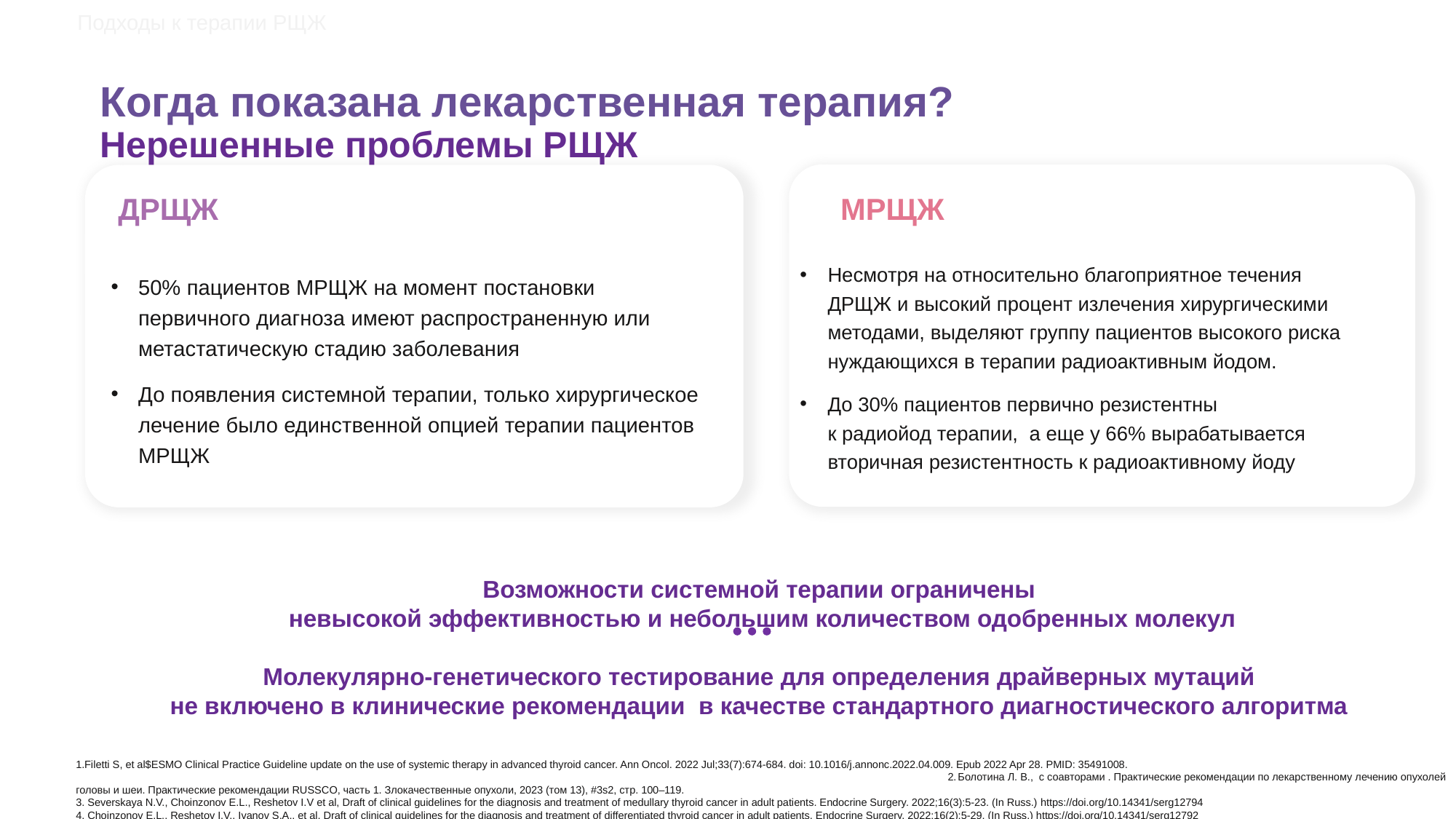

Подходы к терапии РЩЖ
# Когда показана лекарственная терапия? Нерешенные проблемы РЩЖ

ДРЩЖ
МРЩЖ
Несмотря на относительно благоприятное течения ДРЩЖ и высокий процент излечения хирургическими методами, выделяют группу пациентов высокого риска нуждающихся в терапии радиоактивным йодом.
До 30% пациентов первично резистентны
к радиойод терапии,  а еще у 66% вырабатывается вторичная резистентность к радиоактивному йоду
50% пациентов МРЩЖ на момент постановки первичного диагноза имеют распространенную или метастатическую стадию заболевания
До появления системной терапии, только хирургическое лечение было единственной опцией терапии пациентов МРЩЖ
Возможности системной терапии ограничены
невысокой эффективностью и небольшим количеством одобренных молекул

Молекулярно-генетического тестирование для определения драйверных мутаций
не включено в клинические рекомендации  в качестве стандартного диагностического алгоритма

1.Filetti S, et al$ESMO Clinical Practice Guideline update on the use of systemic therapy in advanced thyroid cancer. Ann Oncol. 2022 Jul;33(7):674-684. doi: 10.1016/j.annonc.2022.04.009. Epub 2022 Apr 28. PMID: 35491008.                                                                                                                                                                                                                                                                                                                                                                                                                          2.Болотина Л. В.,  с соавторами . Практические рекомендации по лекарственному лечению опухолей головы и шеи. Практические рекомендации RUSSCO, часть 1. Злокачественные опухоли, 2023 (том 13), #3s2, стр. 100–119.
3. Severskaya N.V., Choinzonov E.L., Reshetov I.V et al, Draft of clinical guidelines for the diagnosis and treatment of medullary thyroid cancer in adult patients. Endocrine Surgery. 2022;16(3):5-23. (In Russ.) https://doi.org/10.14341/serg12794
4. Choinzonov E.L., Reshetov I.V., Ivanov S.A., et al, Draft of clinical guidelines for the diagnosis and treatment of differentiated thyroid cancer in adult patients. Endocrine Surgery. 2022;16(2):5-29. (In Russ.) https://doi.org/10.14341/serg12792